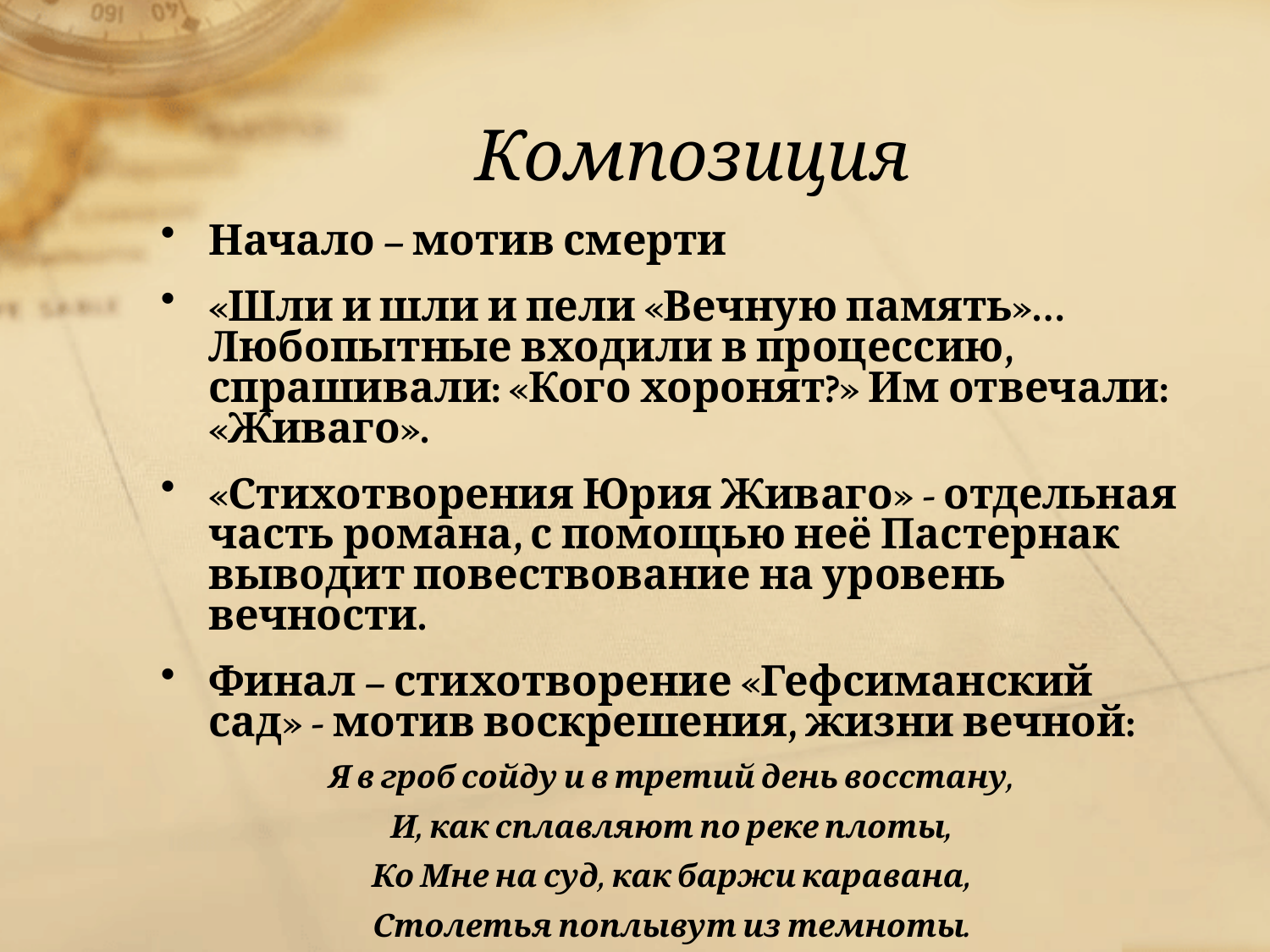

# Композиция
Начало – мотив смерти
«Шли и шли и пели «Вечную память»… Любопытные входили в процессию, спрашивали: «Кого хоронят?» Им отвечали: «Живаго».
«Стихотворения Юрия Живаго» - отдельная часть романа, с помощью неё Пастернак выводит повествование на уровень вечности.
Финал – стихотворение «Гефсиманский сад» - мотив воскрешения, жизни вечной:
Я в гроб сойду и в третий день восстану,
И, как сплавляют по реке плоты,
Ко Мне на суд, как баржи каравана,
Столетья поплывут из темноты.